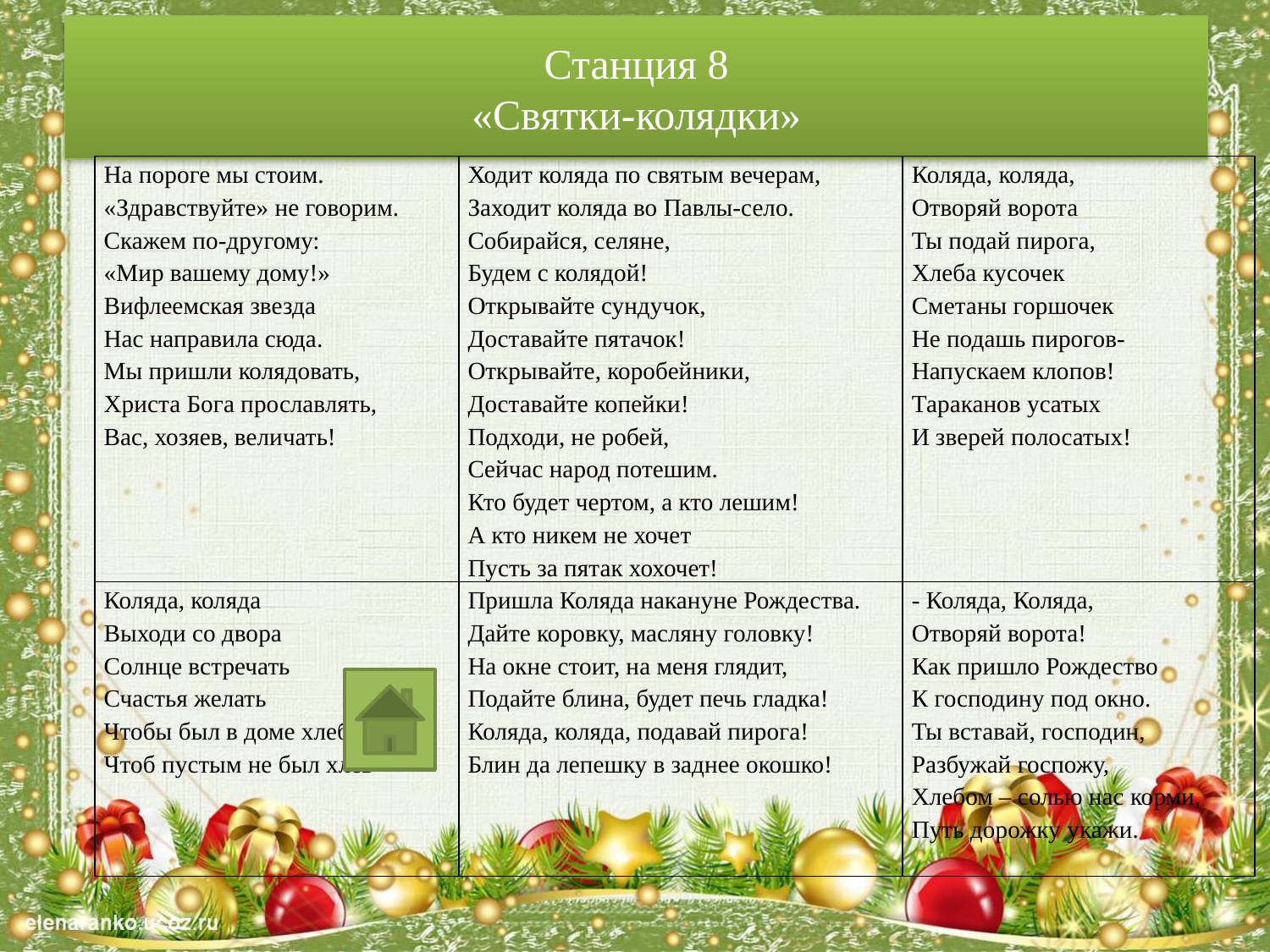

# Станция 8
«Святки-колядки»
| На пороге мы стоим. «Здравствуйте» не говорим. Скажем по-другому: «Мир вашему дому!» Вифлеемская звезда Нас направила сюда. Мы пришли колядовать, Христа Бога прославлять, Вас, хозяев, величать! | Ходит коляда по святым вечерам, Заходит коляда во Павлы-село. Собирайся, селяне, Будем с колядой! Открывайте сундучок, Доставайте пятачок! Открывайте, коробейники, Доставайте копейки! Подходи, не робей, Сейчас народ потешим. Кто будет чертом, а кто лешим! А кто никем не хочет Пусть за пятак хохочет! | Коляда, коляда, Отворяй ворота Ты подай пирога, Хлеба кусочек Сметаны горшочек Не подашь пирогов- Напускаем клопов! Тараканов усатых И зверей полосатых! |
| --- | --- | --- |
| Коляда, коляда Выходи со двора Солнце встречать Счастья желать Чтобы был в доме хлеб Чтоб пустым не был хлев | Пришла Коляда накануне Рождества. Дайте коровку, масляну головку! На окне стоит, на меня глядит, Подайте блина, будет печь гладка! Коляда, коляда, подавай пирога! Блин да лепешку в заднее окошко! | - Коляда, Коляда, Отворяй ворота! Как пришло Рождество К господину под окно. Ты вставай, господин, Разбужай госпожу, Хлебом – солью нас корми, Путь дорожку укажи. |